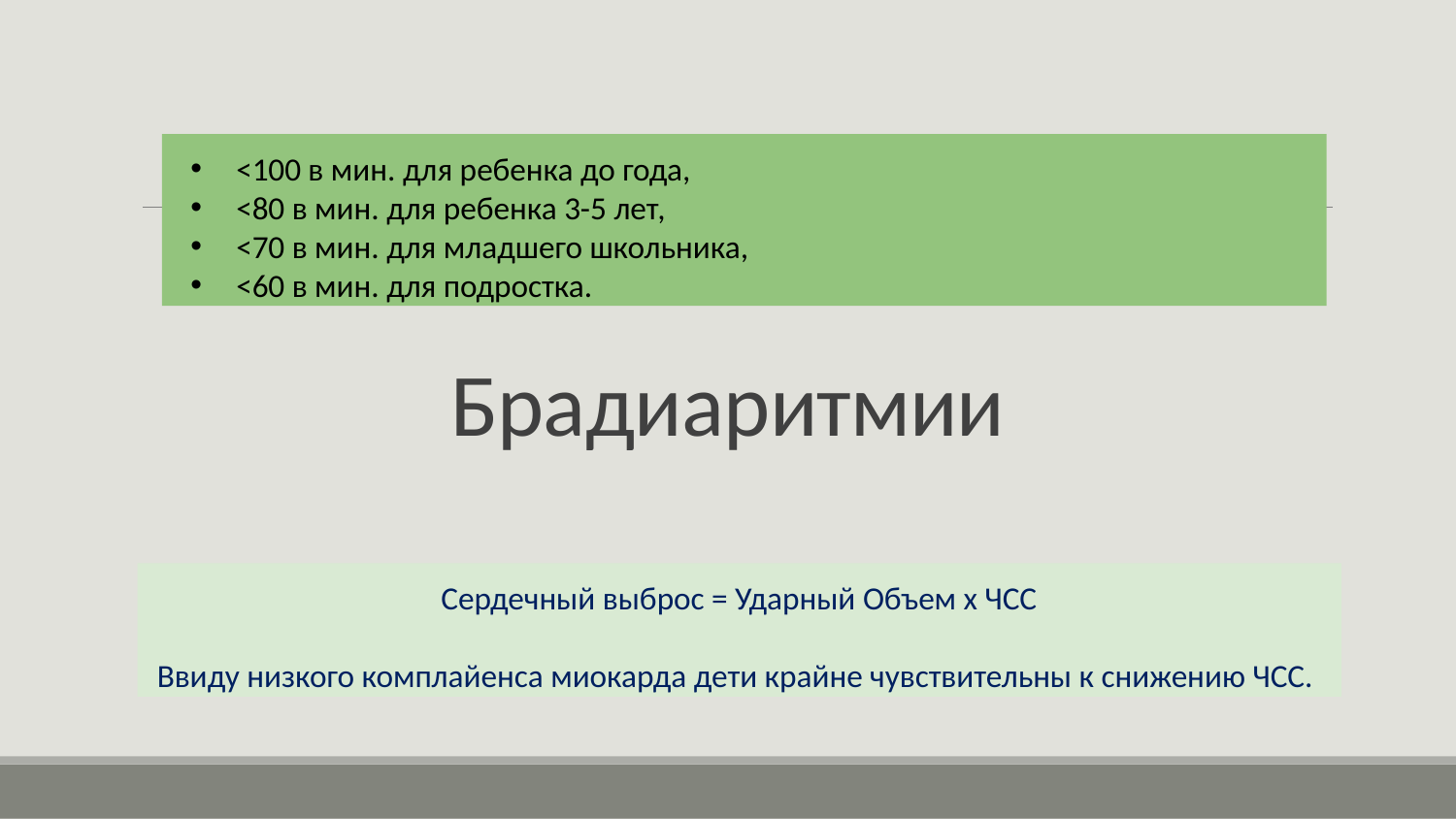

<100 в мин. для ребенка до года,
<80 в мин. для ребенка 3-5 лет,
<70 в мин. для младшего школьника,
<60 в мин. для подростка.
# Брадиаритмии
Сердечный выброс = Ударный Объем х ЧСС

Ввиду низкого комплайенса миокарда дети крайне чувствительны к снижению ЧСС.